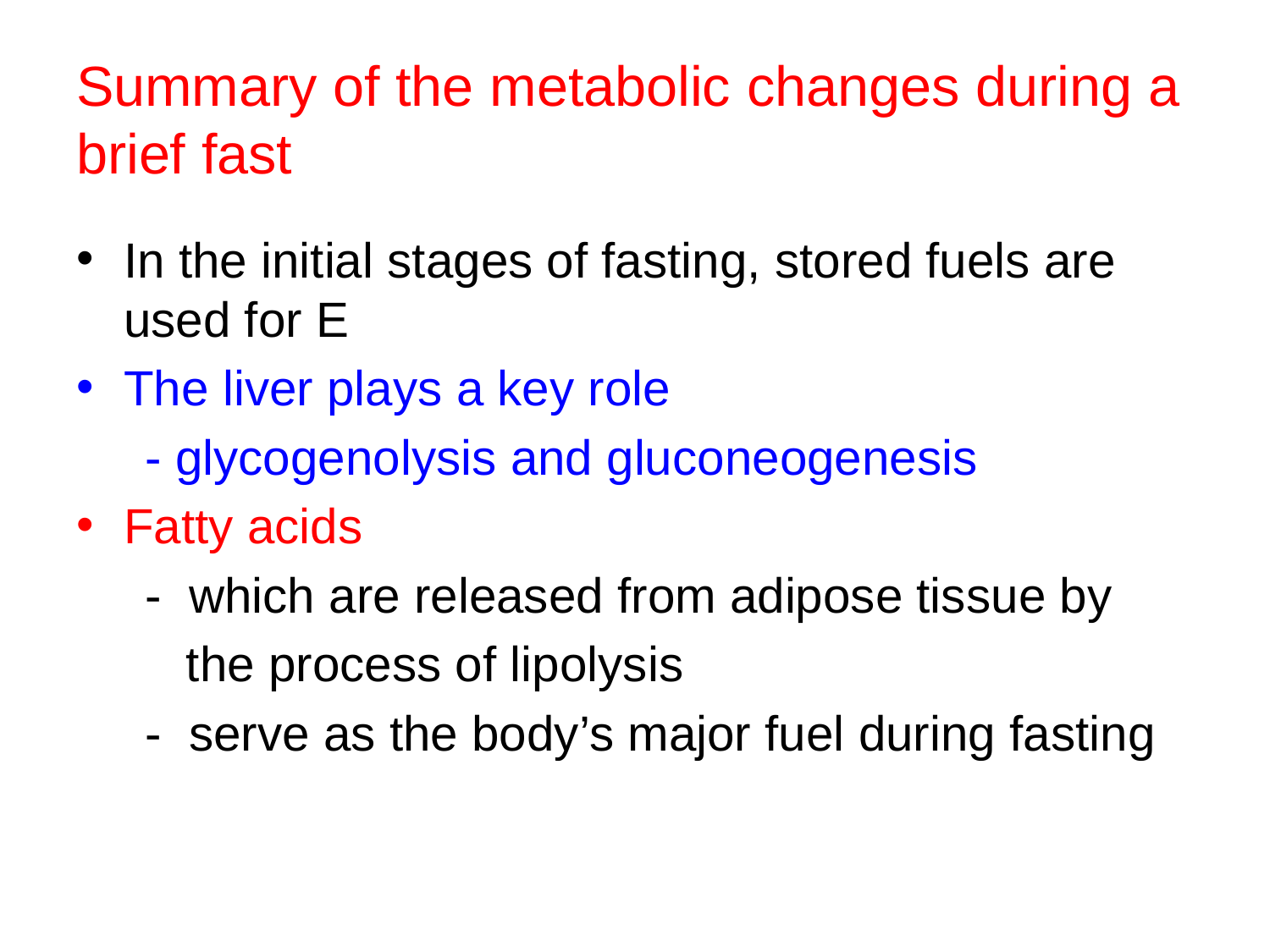

# Summary of the metabolic changes during a brief fast
In the initial stages of fasting, stored fuels are used for E
The liver plays a key role
     - glycogenolysis and gluconeogenesis
Fatty acids
     -  which are released from adipose tissue by
        the process of lipolysis
     -  serve as the body’s major fuel during fasting